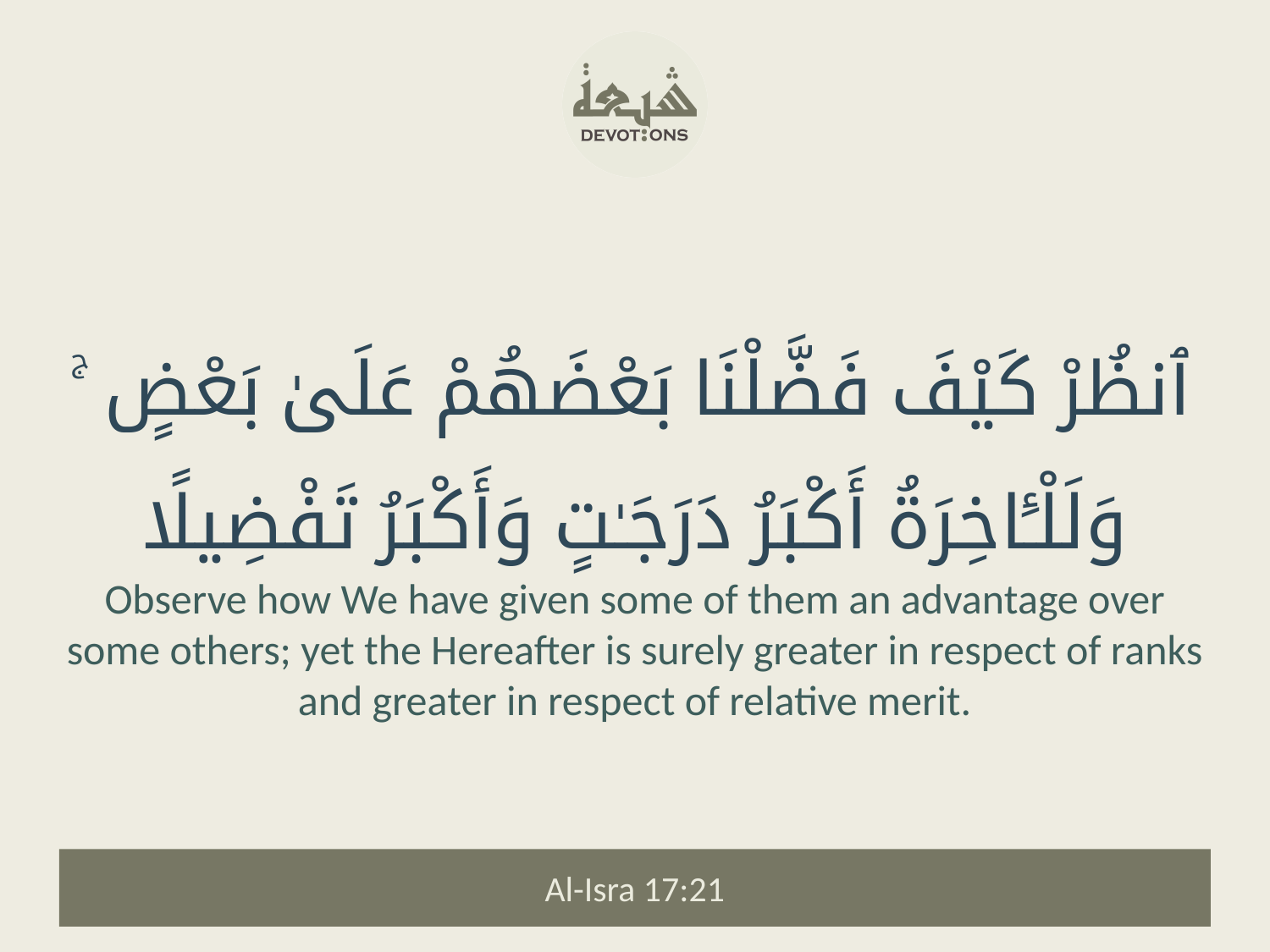

ٱنظُرْ كَيْفَ فَضَّلْنَا بَعْضَهُمْ عَلَىٰ بَعْضٍ ۚ وَلَلْـَٔاخِرَةُ أَكْبَرُ دَرَجَـٰتٍ وَأَكْبَرُ تَفْضِيلًا
Observe how We have given some of them an advantage over some others; yet the Hereafter is surely greater in respect of ranks and greater in respect of relative merit.
Al-Isra 17:21